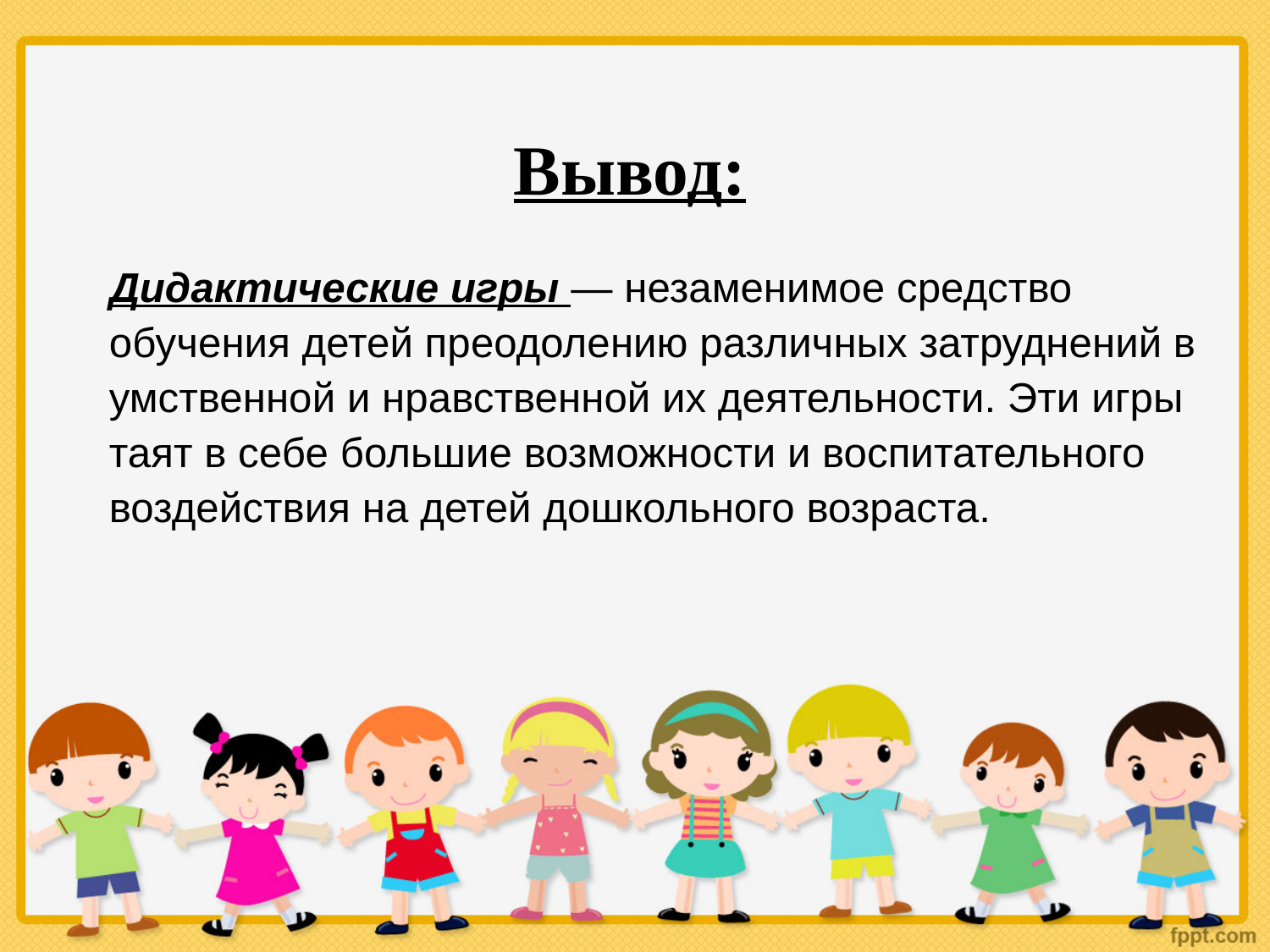

Вывод:

       Дидактические игры — незаменимое средство обучения детей преодолению различных затруднений в умственной и нравственной их деятельности. Эти игры таят в себе большие возможности и воспитательного воздействия на детей дошкольного возраста.